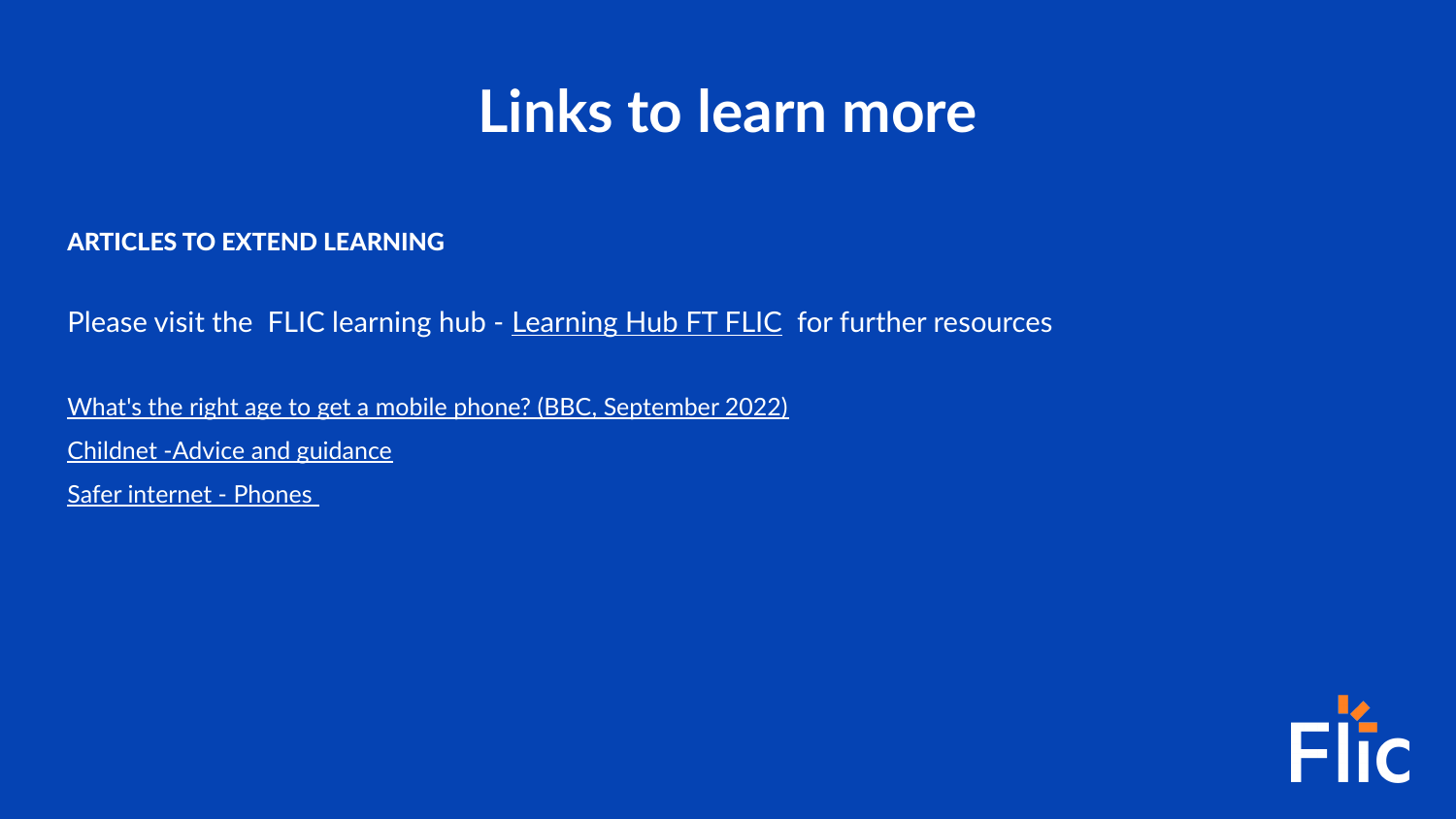

Links to learn more
ARTICLES TO EXTEND LEARNING

Please visit the  FLIC learning hub - Learning Hub FT FLIC  for further resources

What's the right age to get a mobile phone? (BBC, September 2022)
Childnet -Advice and guidance
Safer internet - Phones